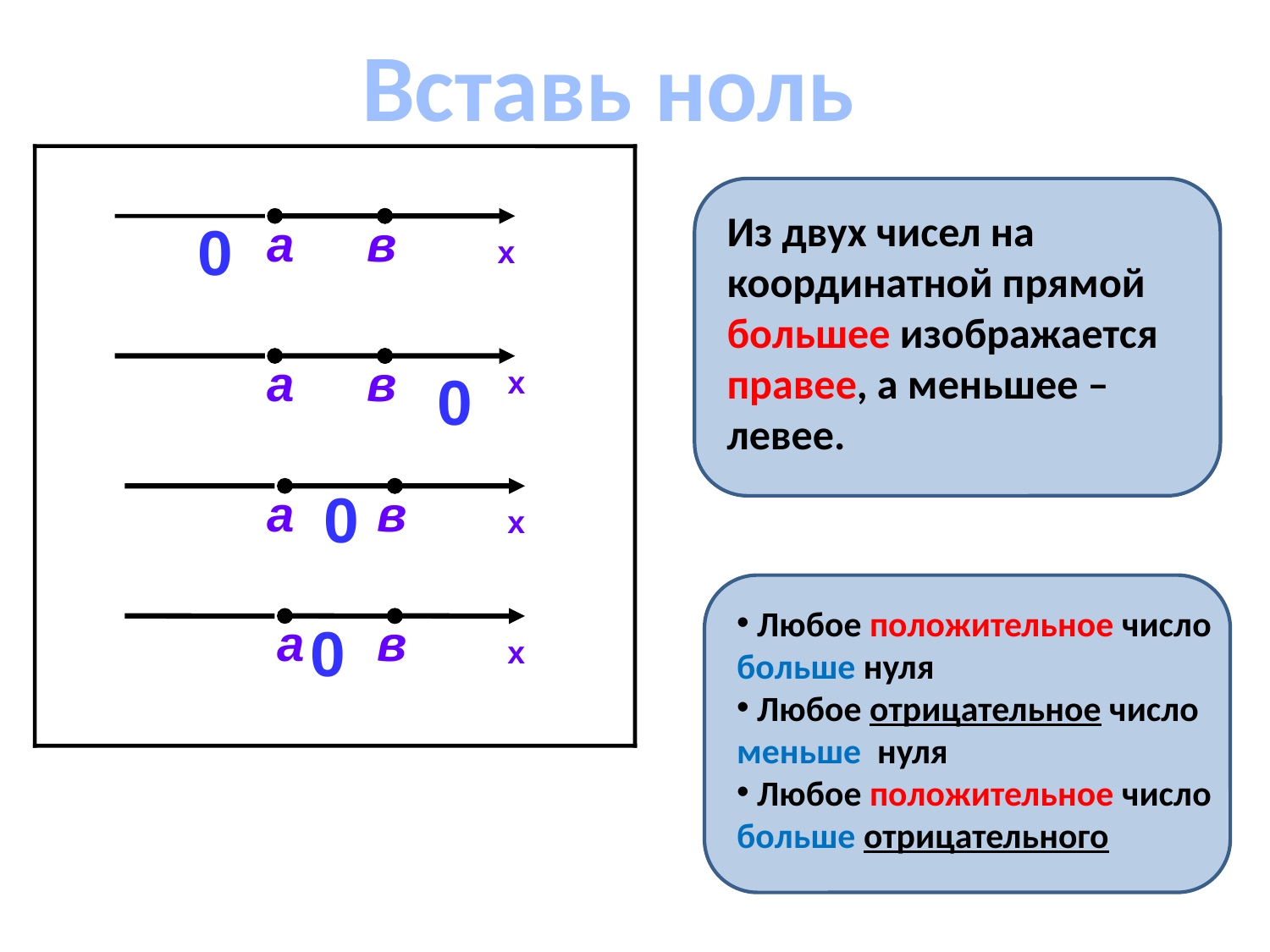

Вставь ноль

Из двух чисел на координатной прямой большее изображается правее, а меньшее – левее.
0
а
в

х
а
в
0

х
0
а
в

х

 Любое положительное число больше нуля
 Любое отрицательное число меньше  нуля
 Любое положительное число больше отрицательного
а
в
0

х